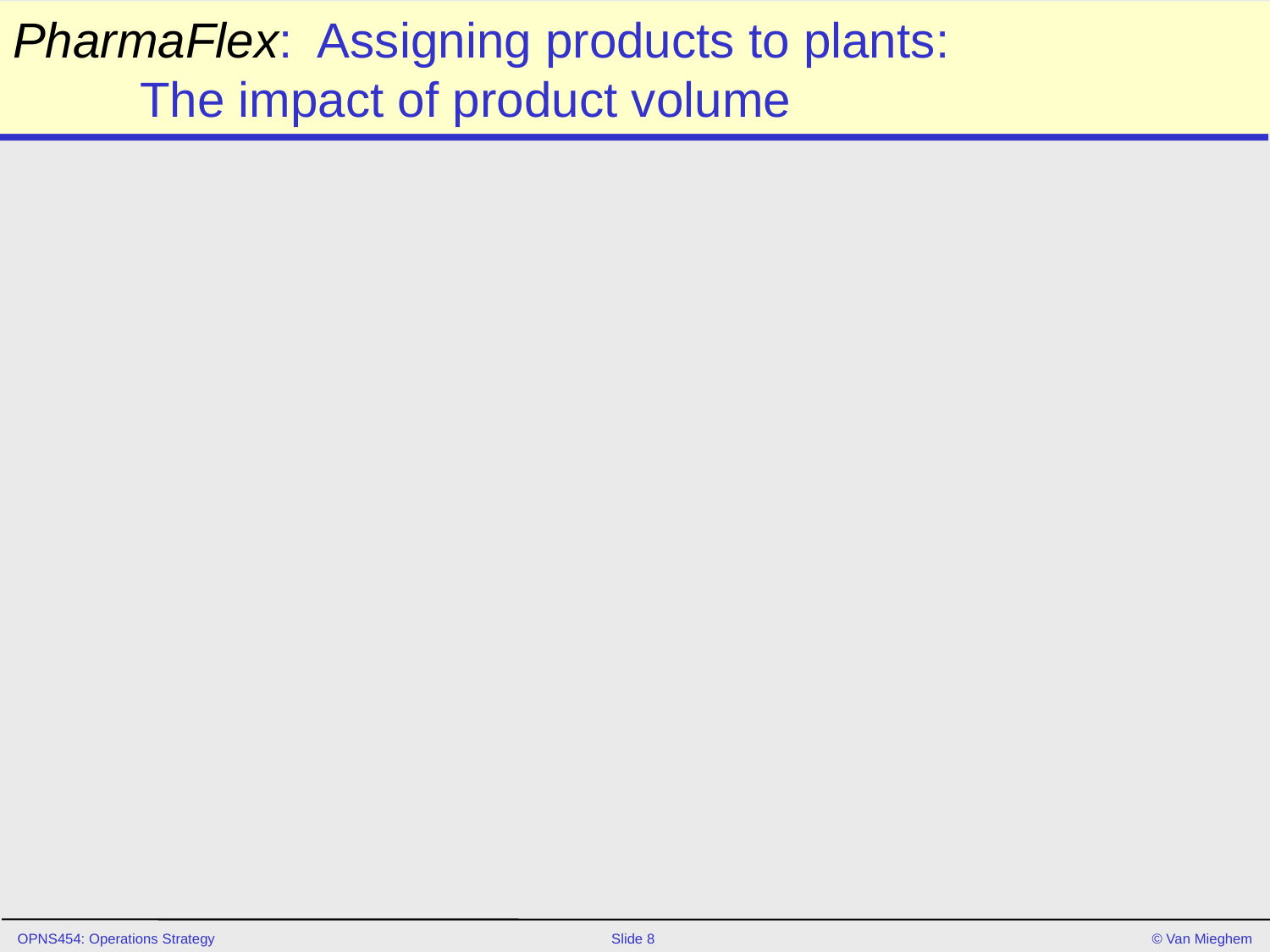

# PharmaFlex:  Assigning products to plants: The impact of product volume